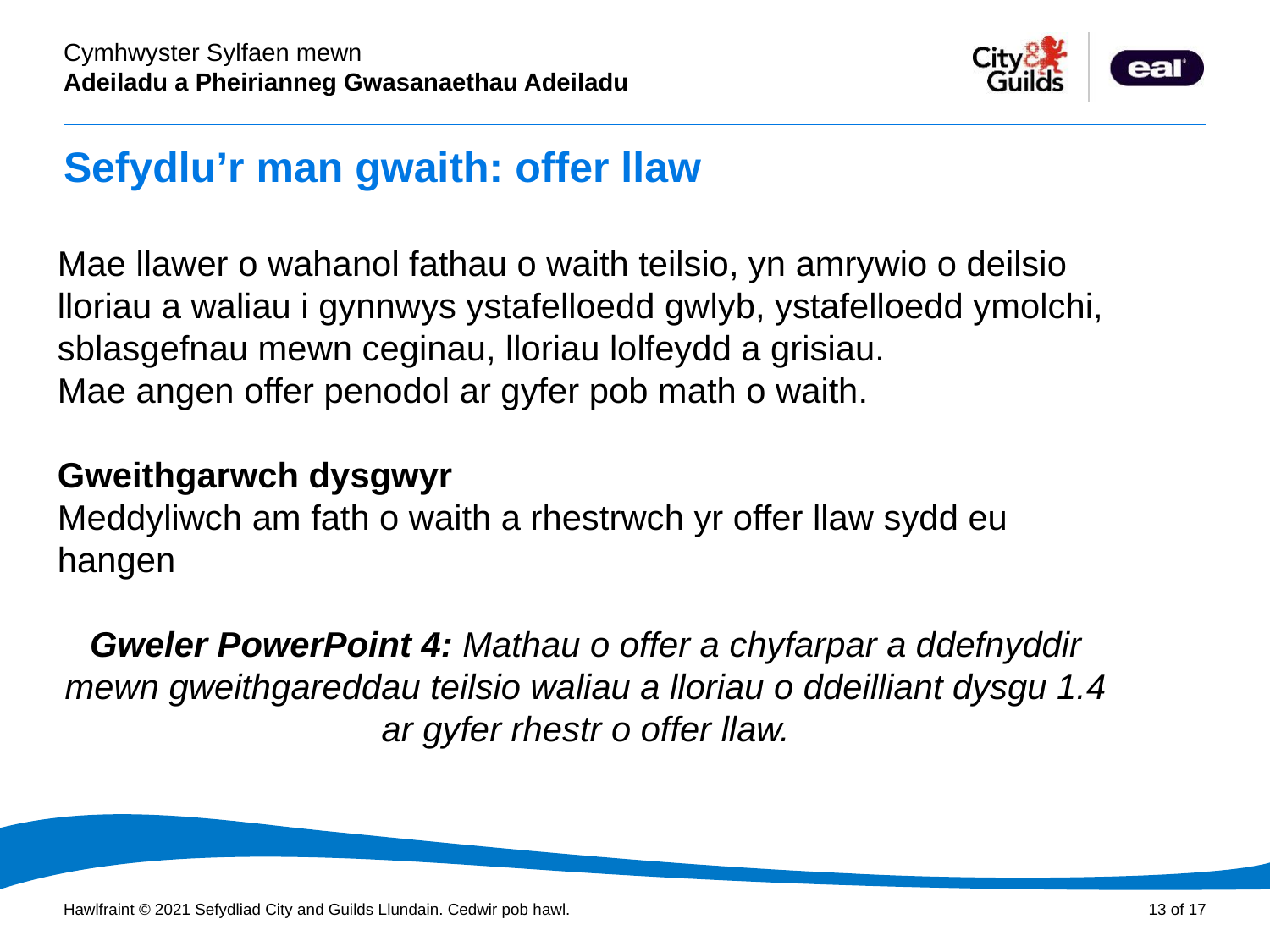

# Sefydlu’r man gwaith: offer llaw
Mae llawer o wahanol fathau o waith teilsio, yn amrywio o deilsio lloriau a waliau i gynnwys ystafelloedd gwlyb, ystafelloedd ymolchi, sblasgefnau mewn ceginau, lloriau lolfeydd a grisiau.
Mae angen offer penodol ar gyfer pob math o waith.

Gweithgarwch dysgwyr
Meddyliwch am fath o waith a rhestrwch yr offer llaw sydd eu hangen

Gweler PowerPoint 4: Mathau o offer a chyfarpar a ddefnyddir mewn gweithgareddau teilsio waliau a lloriau o ddeilliant dysgu 1.4 ar gyfer rhestr o offer llaw.